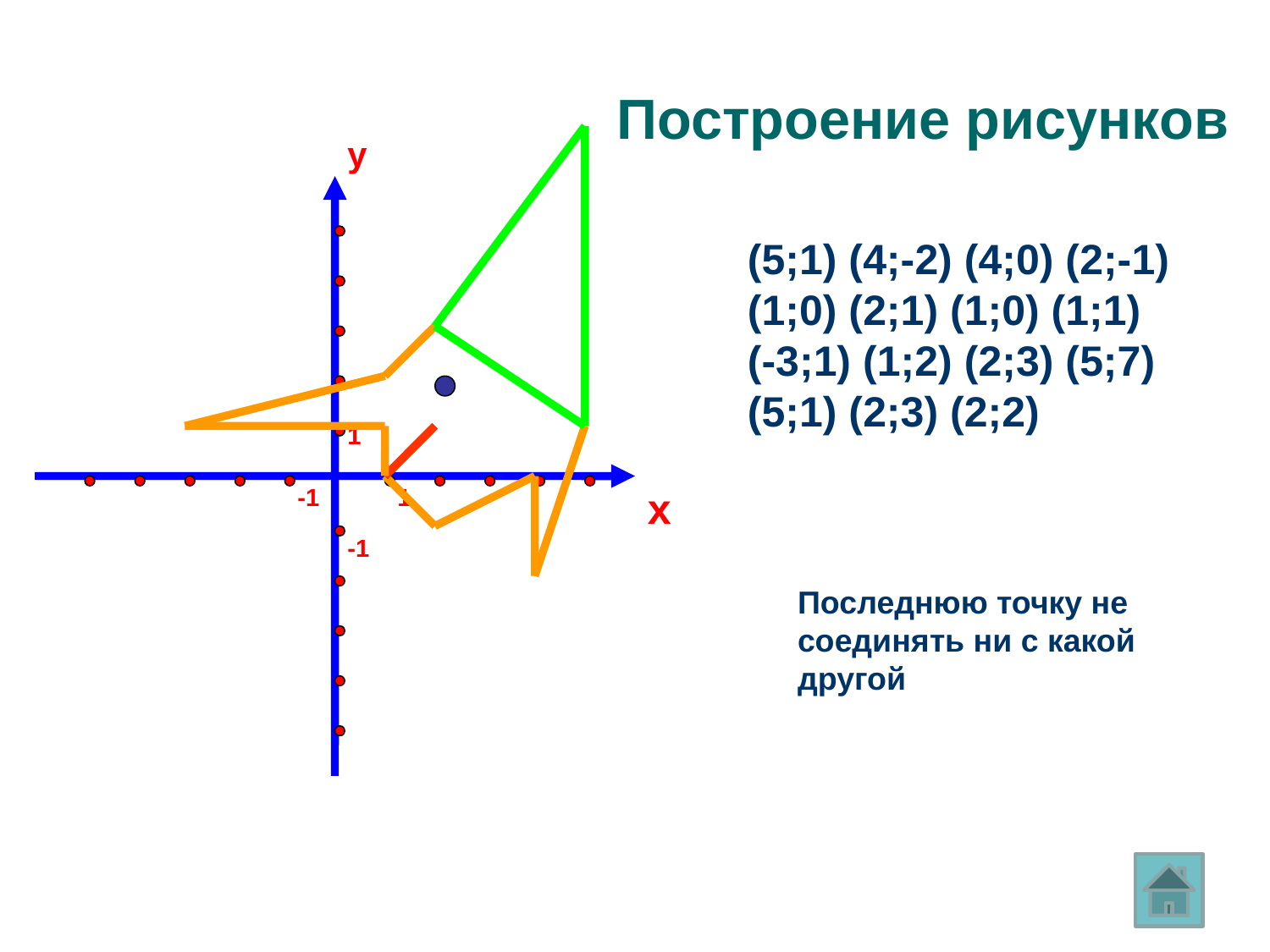

Построение рисунков
y

(5;1) (4;-2) (4;0) (2;-1) (1;0) (2;1) (1;0) (1;1) (-3;1) (1;2) (2;3) (5;7) (5;1) (2;3) (2;2)

1

-1

1

x

-1

Последнюю точку не соединять ни с какой другой